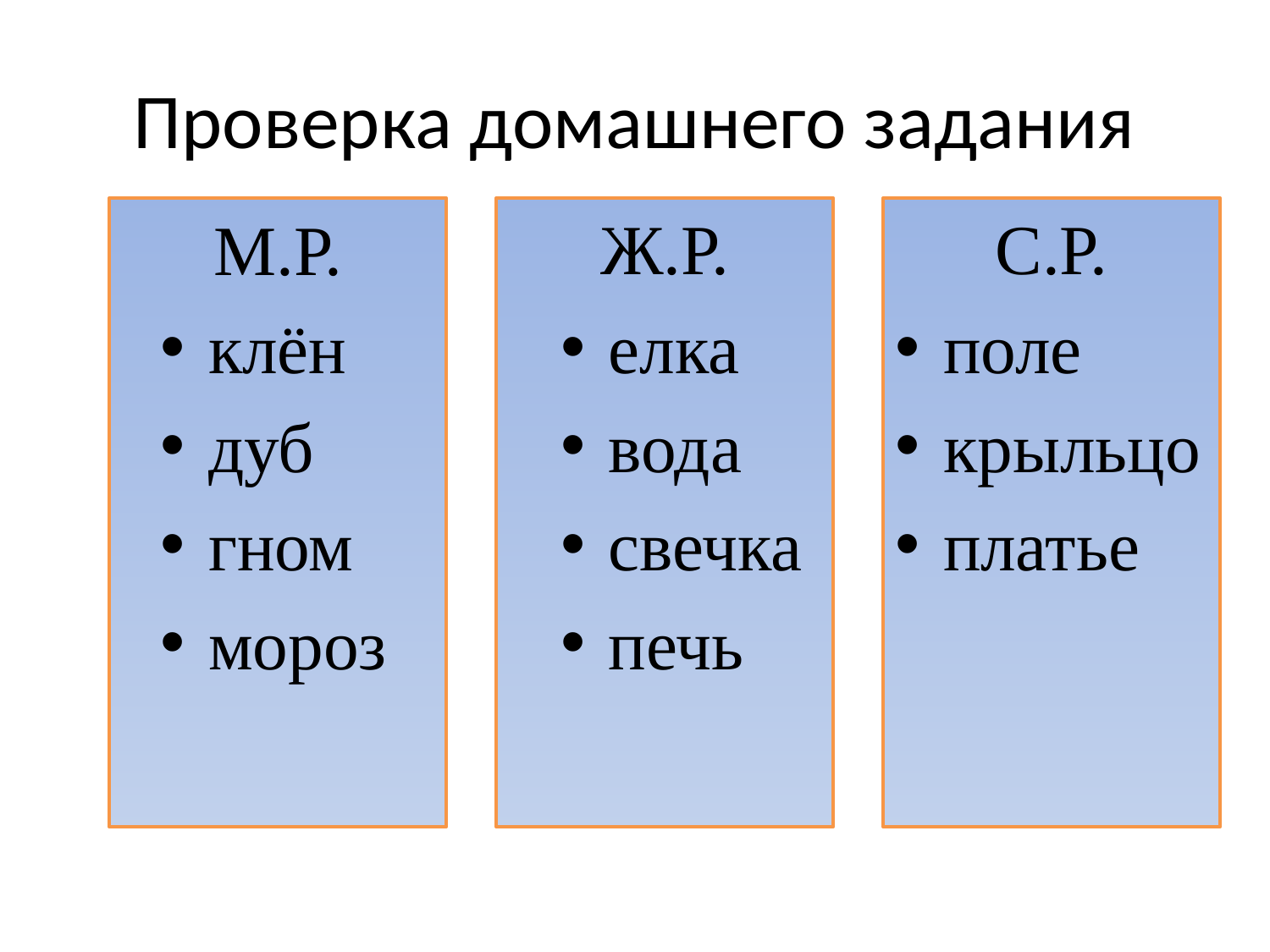

# Проверка домашнего задания
М.Р.
клён
дуб
гном
мороз

Ж.Р.
елка
вода
свечка
печь

С.Р.
поле
крыльцо
платье